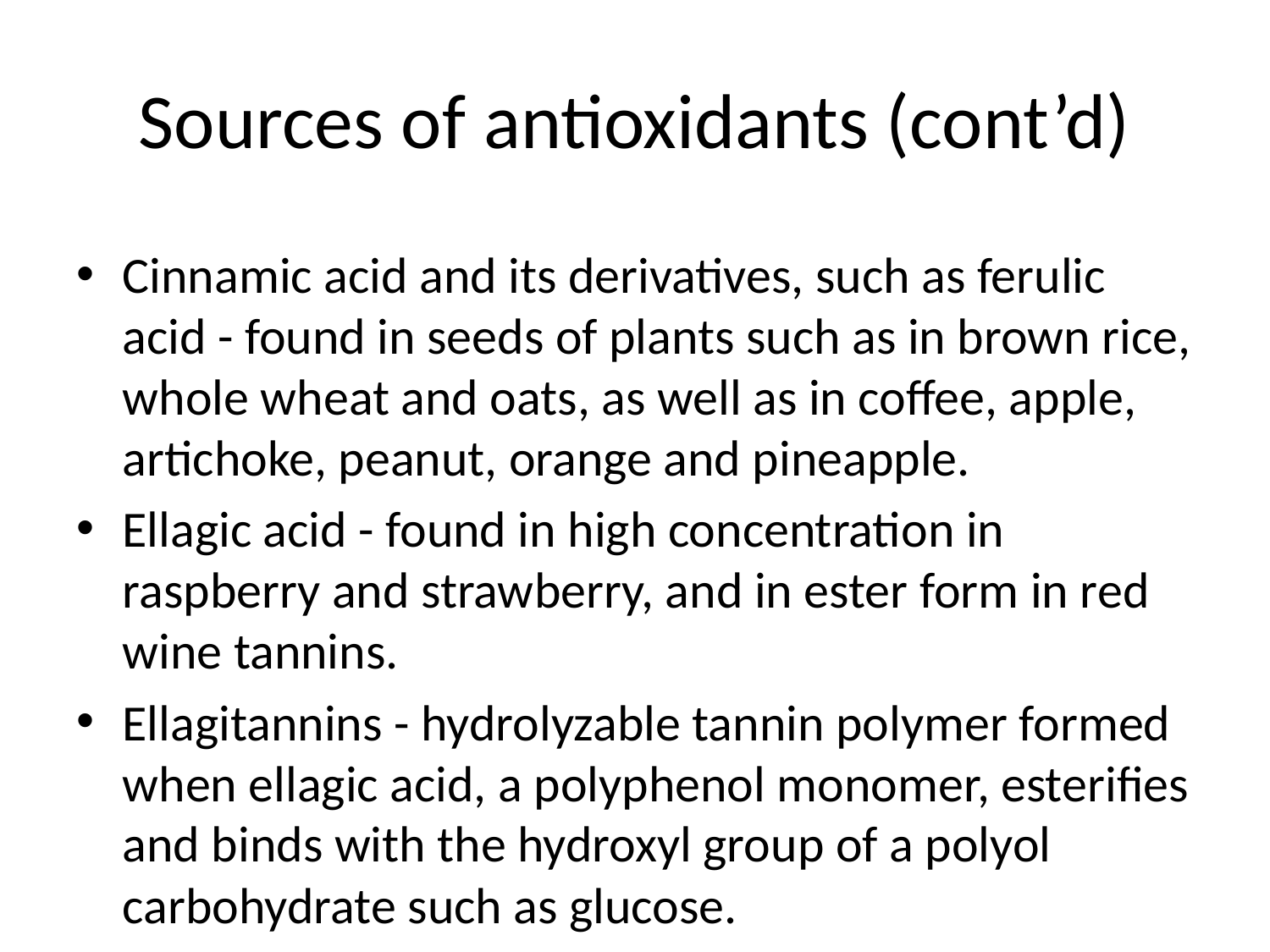

# Sources of antioxidants (cont’d)

Cinnamic acid and its derivatives, such as ferulic acid - found in seeds of plants such as in brown rice, whole wheat and oats, as well as in coffee, apple, artichoke, peanut, orange and pineapple.
Ellagic acid - found in high concentration in raspberry and strawberry, and in ester form in red wine tannins.
Ellagitannins - hydrolyzable tannin polymer formed when ellagic acid, a polyphenol monomer, esterifies and binds with the hydroxyl group of a polyol carbohydrate such as glucose.